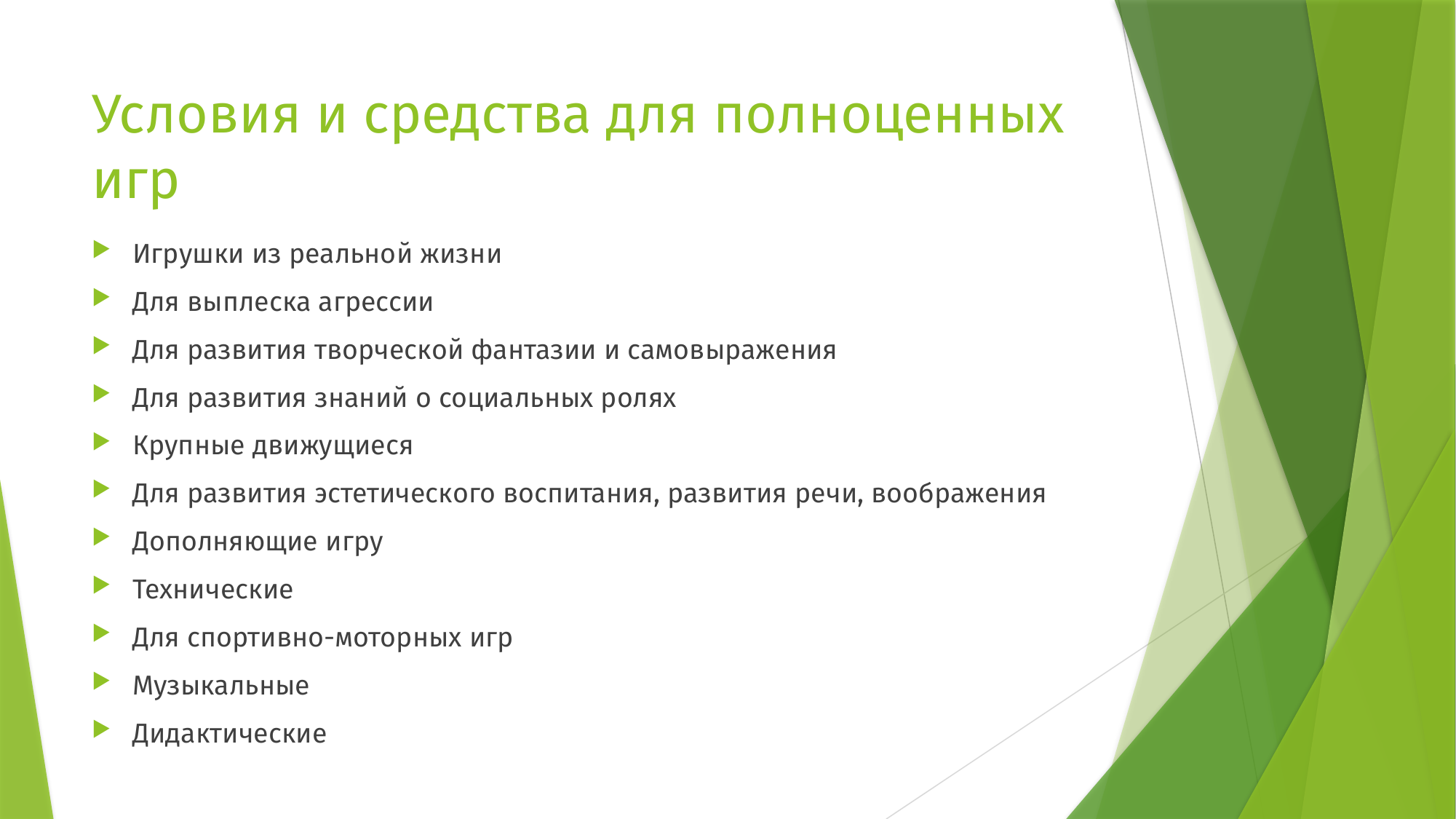

# Условия и средства для полноценных игр
Игрушки из реальной жизни
Для выплеска агрессии
Для развития творческой фантазии и самовыражения
Для развития знаний о социальных ролях
Крупные движущиеся
Для развития эстетического воспитания, развития речи, воображения
Дополняющие игру
Технические
Для спортивно-моторных игр
Музыкальные
Дидактические